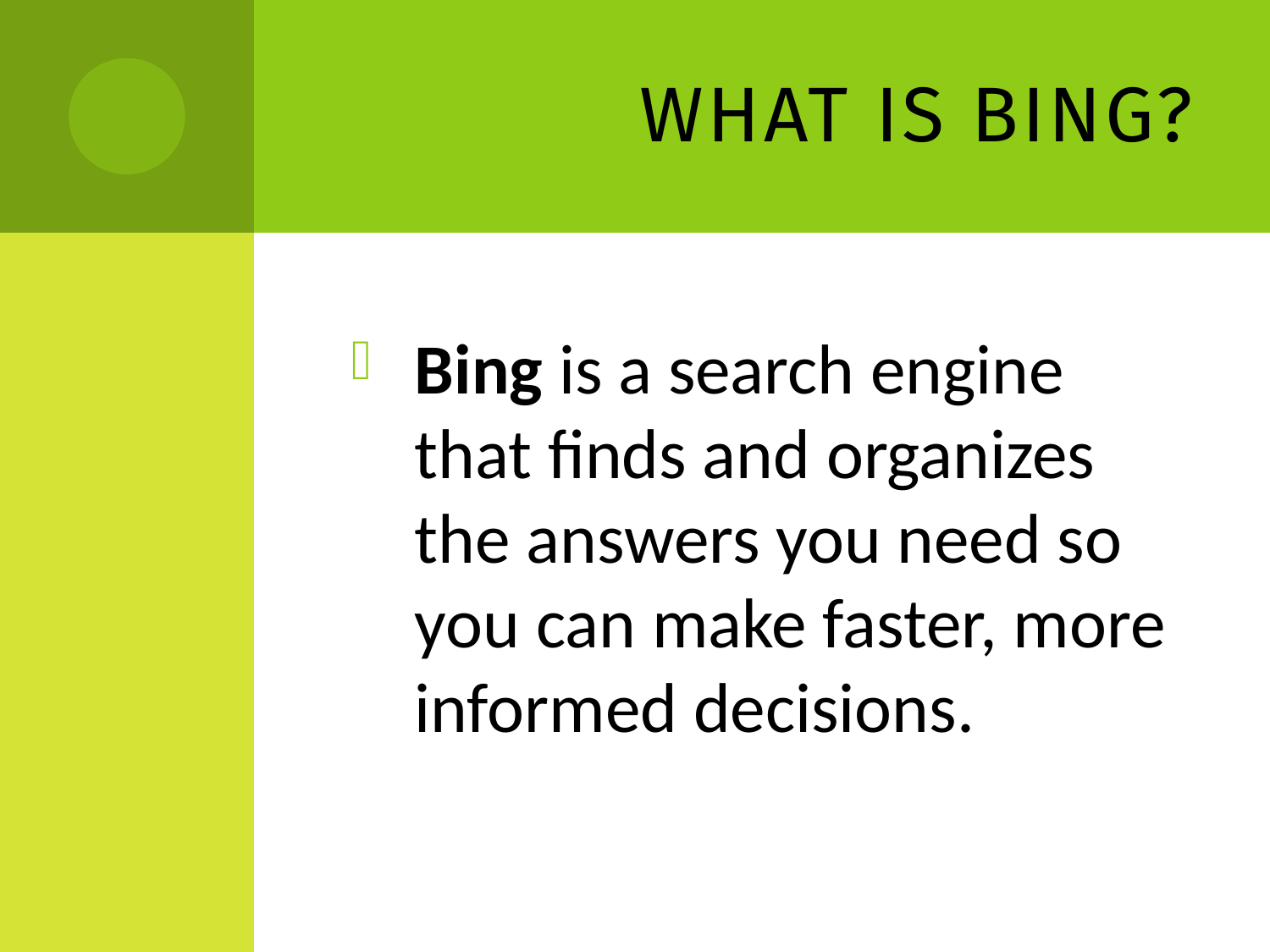

# What is bing?
Bing is a search engine that finds and organizes the answers you need so you can make faster, more informed decisions.